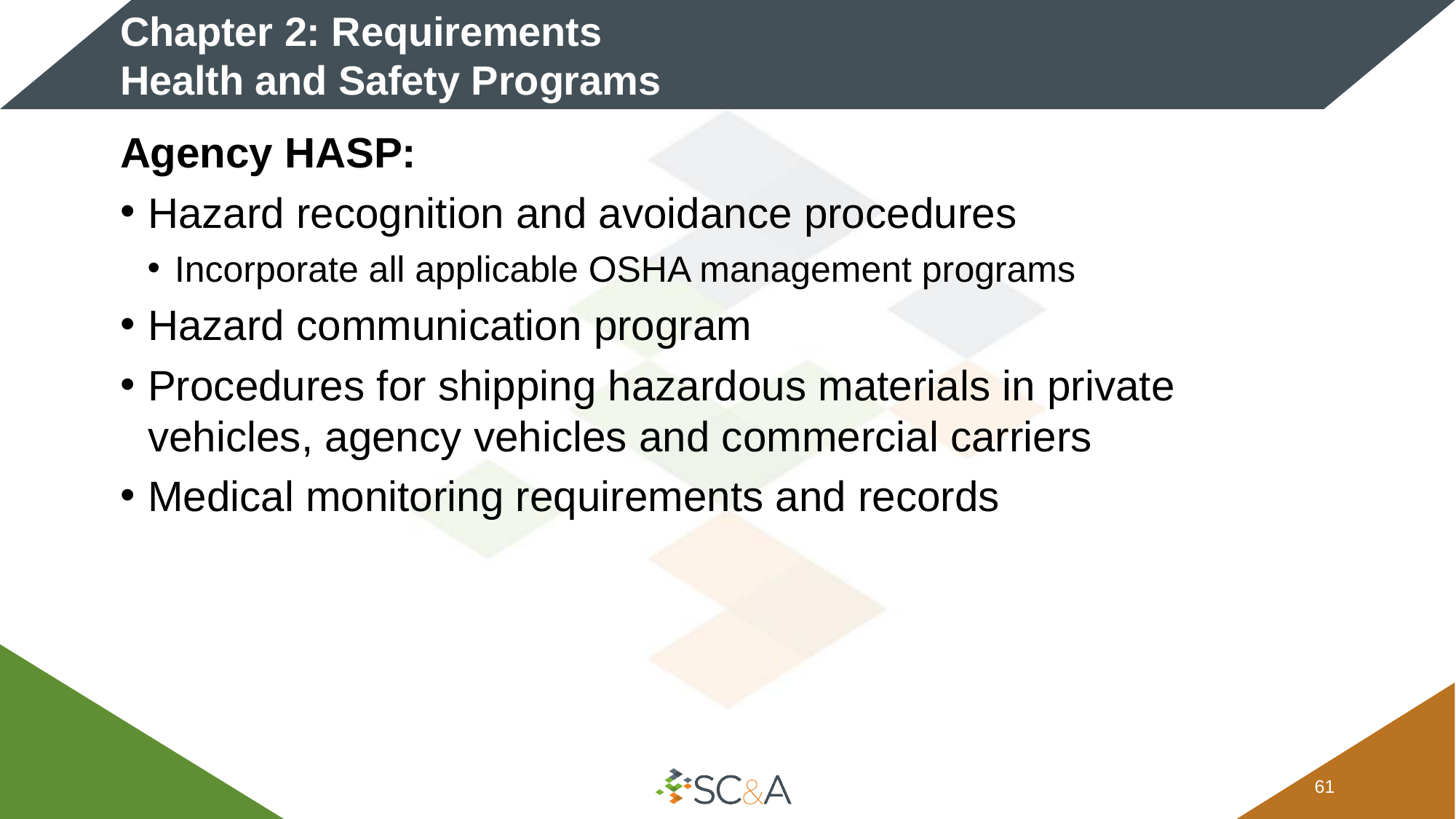

# Chapter 2: Requirements Health and Safety Programs
Agency HASP:
Hazard recognition and avoidance procedures
Incorporate all applicable OSHA management programs
Hazard communication program
Procedures for shipping hazardous materials in private vehicles, agency vehicles and commercial carriers
Medical monitoring requirements and records
61